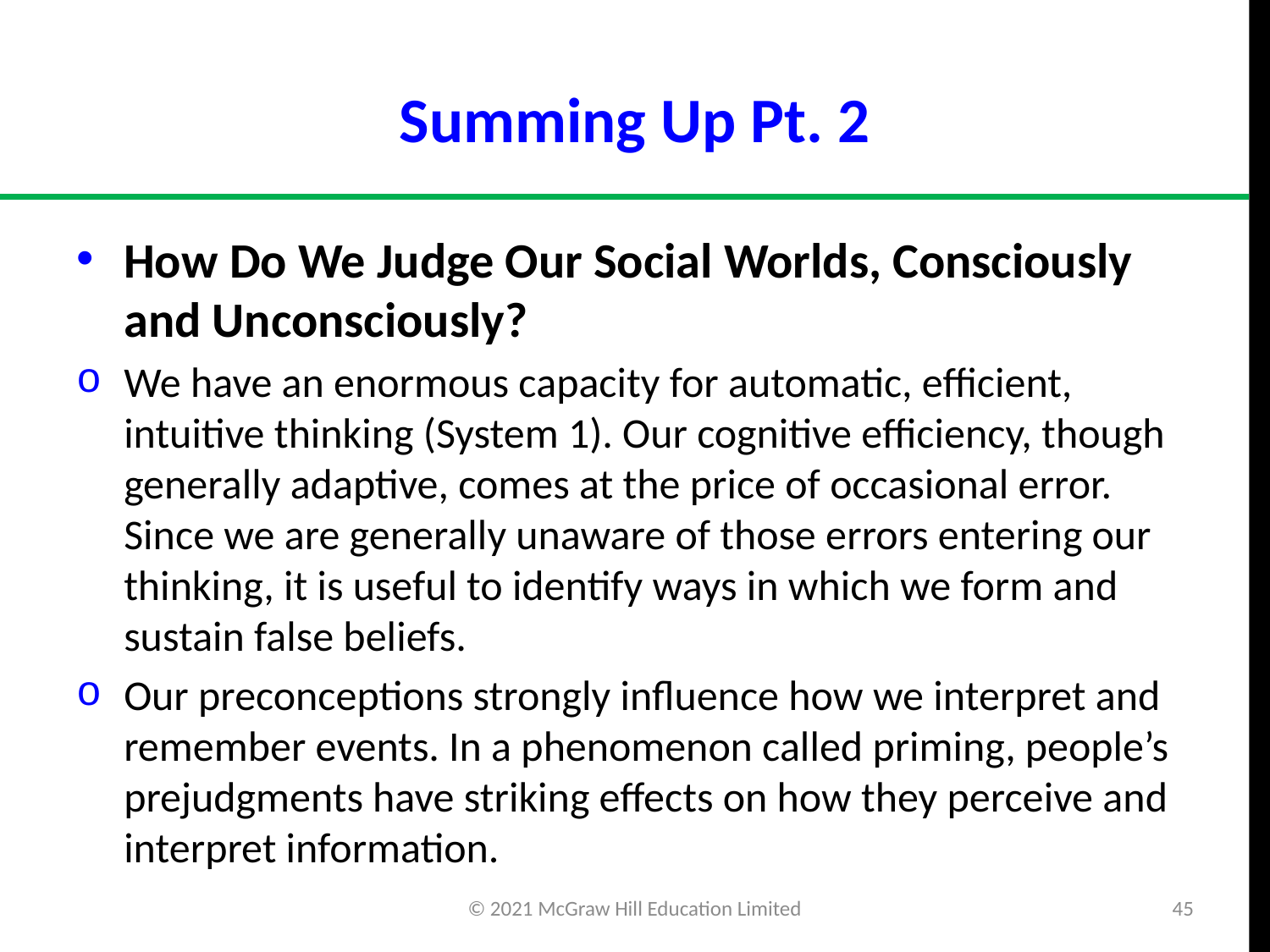

# Summing Up Pt. 2
How Do We Judge Our Social Worlds, Consciously and Unconsciously?
We have an enormous capacity for automatic, efficient, intuitive thinking (System 1). Our cognitive efficiency, though generally adaptive, comes at the price of occasional error. Since we are generally unaware of those errors entering our thinking, it is useful to identify ways in which we form and sustain false beliefs.
Our preconceptions strongly influence how we interpret and remember events. In a phenomenon called priming, people’s prejudgments have striking effects on how they perceive and interpret information.

© 2021 McGraw Hill Education Limited
45